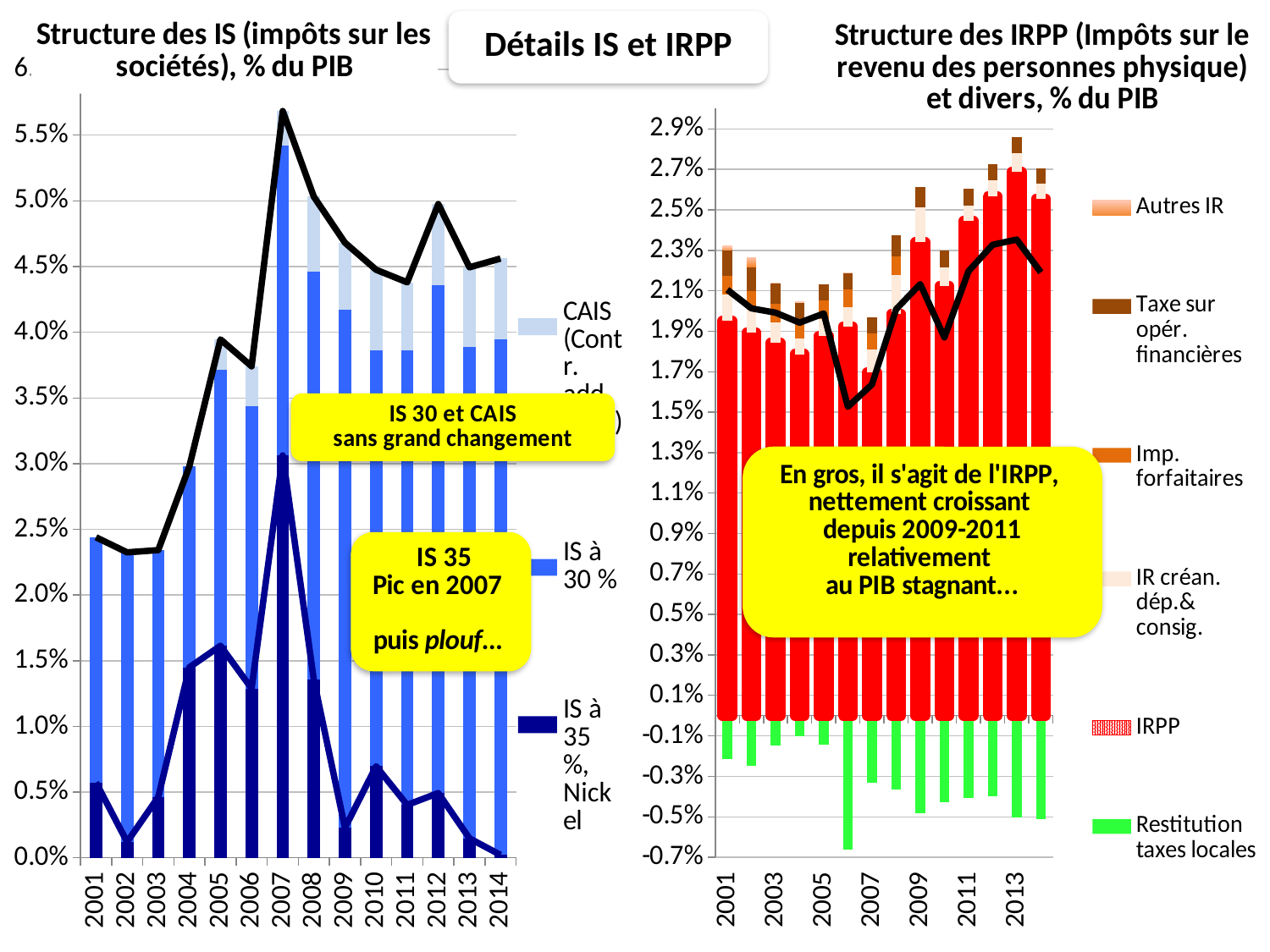

### Chart: Structure des IS (impôts sur les sociétés), % du PIB

| Category | IS à 35 %, Nickel | IS à 30 % | CAIS (Contr. add. à l'IS) | Total IS | IS à 35 %, Nickel |
|---|---|---|---|---|---|
| 2001.0 | 0.0057299893419557 | 0.0186610127935145 | 0.0 | 0.0243910021354702 | 0.0057299893419557 |
| 2002.0 | 0.00120357759533898 | 0.0220403809788136 | 0.0 | 0.0232439585741525 | 0.00120357759533898 |
| 2003.0 | 0.00461859167791707 | 0.0187943175486982 | 0.0 | 0.0234129092266152 | 0.00461859167791707 |
| 2004.0 | 0.0144927883324492 | 0.0153009865888594 | 0.0 | 0.0297937749213086 | 0.0144927883324492 |
| 2005.0 | 0.0161363623596257 | 0.020972116128008 | 0.0023464699348262 | 0.0394549484224599 | 0.0161363623596257 |
| 2006.0 | 0.0128857156068144 | 0.0215049599623097 | 0.00301522689582391 | 0.037405902464948 | 0.0128857156068144 |
| 2007.0 | 0.0306269476145833 | 0.0236017940690104 | 0.00260416666666667 | 0.0568329083502604 | 0.0306269476145833 |
| 2008.0 | 0.0135436844732907 | 0.031065809809705 | 0.00570884871550904 | 0.0503183429985048 | 0.0135436844732907 |
| 2009.0 | 0.00227718547095197 | 0.0394319412110673 | 0.00510262315113835 | 0.0468117498331576 | 0.00227718547095197 |
| 2010.0 | 0.00696558904774277 | 0.0316624828446115 | 0.00612813167669736 | 0.0447562035690516 | 0.00696558904774277 |
| 2011.0 | 0.00402351148263641 | 0.0345987845573741 | 0.00517805827200434 | 0.0438003543120149 | 0.00402351148263641 |
| 2012.0 | 0.00492663657716317 | 0.0386415886551753 | 0.00618462300799549 | 0.0497528482403339 | 0.00492663657716317 |
| 2013.0 | 0.00147771741812957 | 0.0374254287939099 | 0.0060395270479092 | 0.0449426732599486 | 0.00147771741812957 |
| 2014.0 | 0.000215677040147299 | 0.0392744537615379 | 0.00612165194780778 | 0.0456117827494929 | 0.000215677040147299 |
Détails IS et IRPP

### Chart: Structure des IRPP (Impôts sur le revenu des personnes physique)
et divers, % du PIB

| Category | Restitution taxes locales | IRPP | IR créan. dép.& consig.  | Imp. forfaitaires  | Taxe sur opér. financières | Autres IR |  |
|---|---|---|---|---|---|---|---|
| 2001.0 | -0.00215397866803693 | 0.0195095126455568 | 0.00130021481974958 | 0.000943873931997408 | 0.00127874177030269 | 0.000174965435139363 | 0.0210533299347089 |
| 2002.0 | -0.00249920558050847 | 0.01893418225 | 0.00113510750423729 | 0.000932034368644068 | 0.00115763715254237 | 0.000469572514892585 | 0.0201293282098078 |
| 2003.0 | -0.0014614392246866 | 0.0184229201504339 | 0.00103219538476374 | 0.000897000746383799 | 0.00102225580520733 | 7.13896106586145e-06 | 0.0199200718231681 |
| 2004.0 | -0.0010192008576481 | 0.0178666848346596 | 0.000777250008841733 | 0.000891474079575597 | 0.000895347614500442 | 1.26860931568363e-05 | 0.0194242417730861 |
| 2005.0 | -0.00144050457553476 | 0.0187849801587567 | 0.000832350930815508 | 0.000889835259024064 | 0.000811026209893048 | 0.0 | 0.0198776879829545 |
| 2006.0 | -0.00663401276496306 | 0.0192435451590532 | 0.000937385061058344 | 0.000878180845771144 | 0.000810739250716116 | 2.71679763009196e-05 | 0.0152630055279367 |
| 2007.0 | -0.00332853253776042 | 0.0169579160768229 | 0.0011262440546875 | 0.000814345783854166 | 0.000800062059895833 | 0.0 | 0.0163700354375 |
| 2008.0 | -0.00363784854832133 | 0.0198621382628789 | 0.00190136135924969 | 0.000945304187848307 | 0.00101992354084545 | 0.0 | 0.020090878802501 |
| 2009.0 | -0.00481550430567398 | 0.0233998503588621 | 0.00171428221668692 | 0.0 | 0.00103057760082716 | 0.0 | 0.0213292058707022 |
| 2010.0 | -0.00429436471854153 | 0.0212328853440391 | 0.0009299296380528 | 0.0 | 0.000822428467706631 | 0.0 | 0.018690878731257 |
| 2011.0 | -0.00406347290687106 | 0.0244534029151441 | 0.000754755106408721 | 0.0 | 0.000822022053857195 | 0.0 | 0.0219667071685389 |
| 2012.0 | -0.00399716889578387 | 0.0256565130670389 | 0.000795541919407157 | 0.0 | 0.000818435212051967 | 0.0 | 0.0232733213027141 |
| 2013.0 | -0.00505193852858187 | 0.0268612790531099 | 0.000936798252619069 | 0.0 | 0.000786684797681315 | 0.0 | 0.0235328235748284 |
| 2014.0 | -0.00512037408266799 | 0.0255538180157942 | 0.000728608446507972 | 0.0 | 0.000748723403620155 | 0.0 | 0.0219107757832543 |